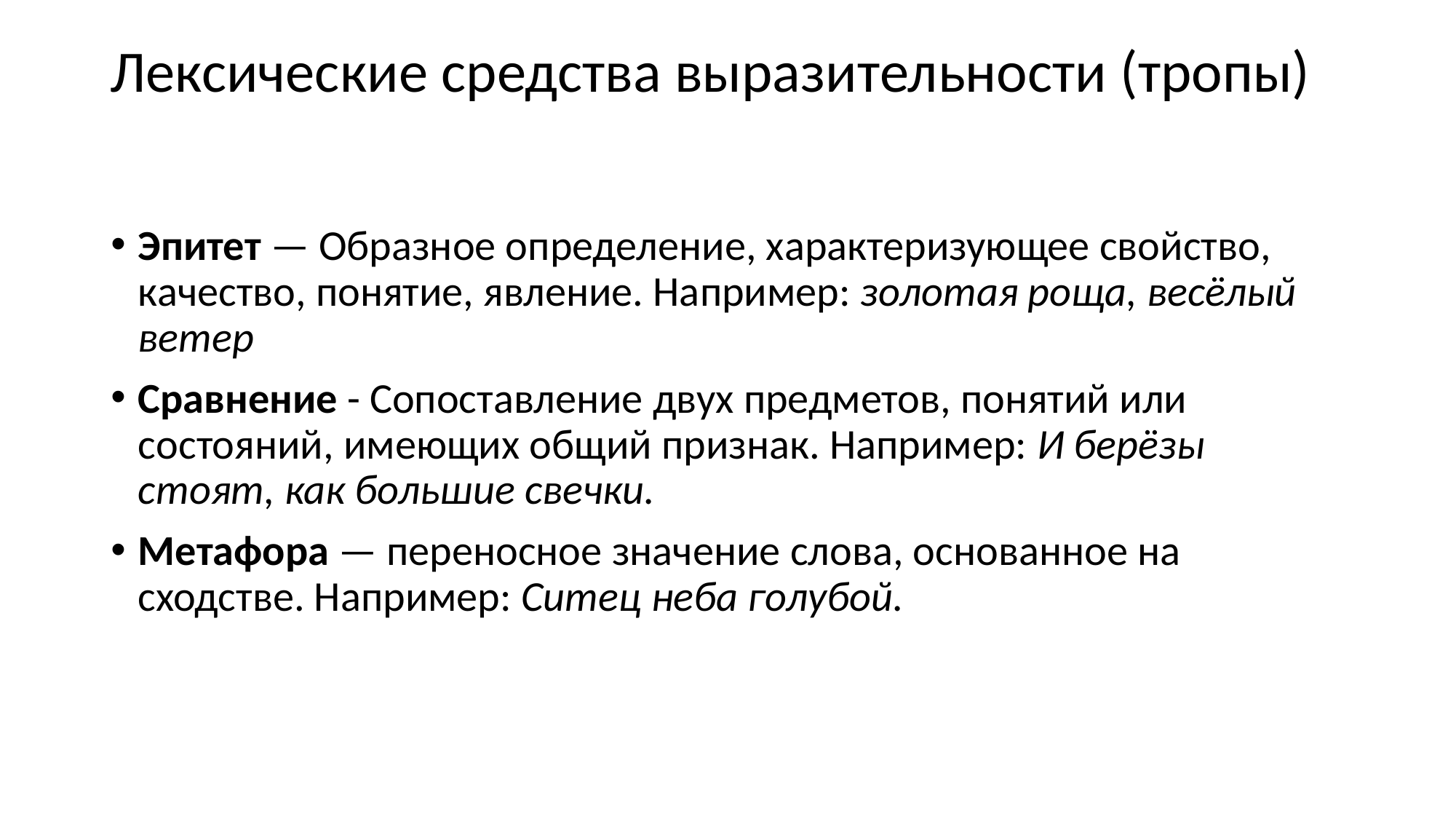

# Лексические средства выразительности (тропы)
Эпитет — Образное определение, характеризующее свойство, качество, понятие, явление. Например: золотая роща, весёлый ветер
Сравнение - Сопоставление двух предметов, понятий или состояний, имеющих общий признак. Например: И берёзы стоят, как большие свечки.
Метафора — переносное значение слова, основанное на сходстве. Например: Ситец неба голубой.